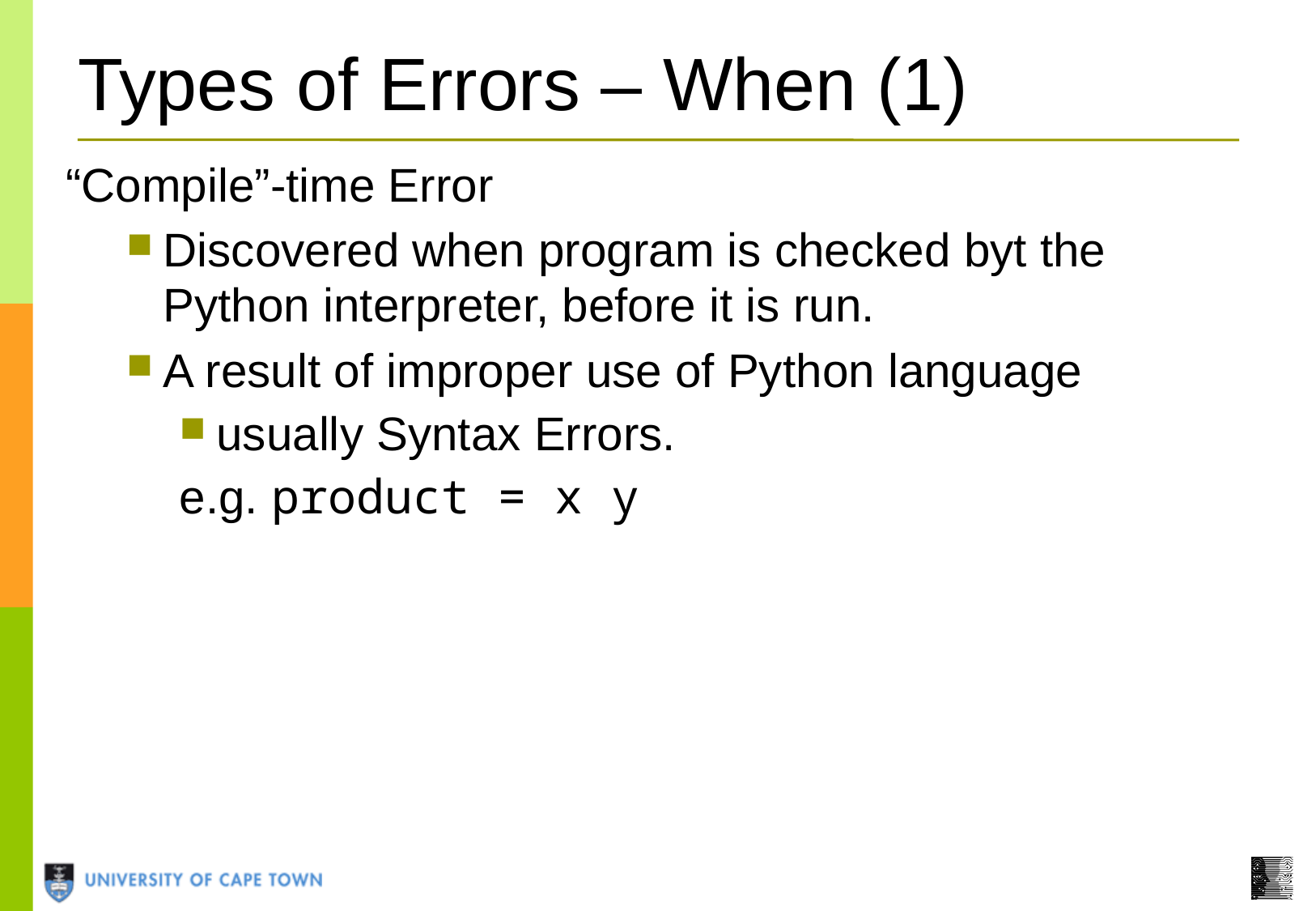

Types of Errors – When (1)
“Compile”-time Error
Discovered when program is checked byt the Python interpreter, before it is run.
A result of improper use of Python language
usually Syntax Errors.
e.g. product = x y